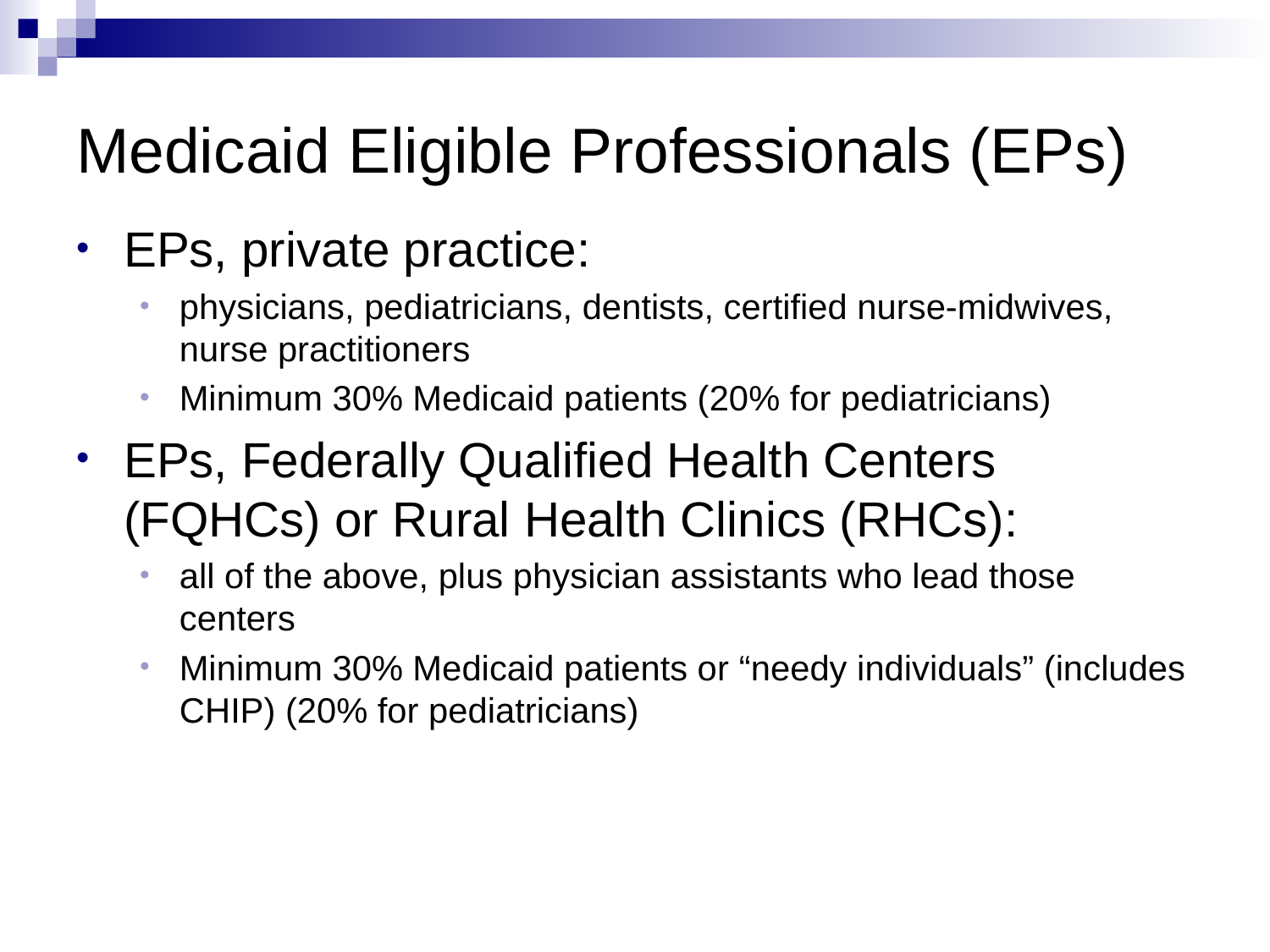

# Medicaid Eligible Professionals (EPs)
EPs, private practice:
physicians, pediatricians, dentists, certified nurse-midwives, nurse practitioners
Minimum 30% Medicaid patients (20% for pediatricians)
EPs, Federally Qualified Health Centers (FQHCs) or Rural Health Clinics (RHCs):
all of the above, plus physician assistants who lead those centers
Minimum 30% Medicaid patients or “needy individuals” (includes CHIP) (20% for pediatricians)